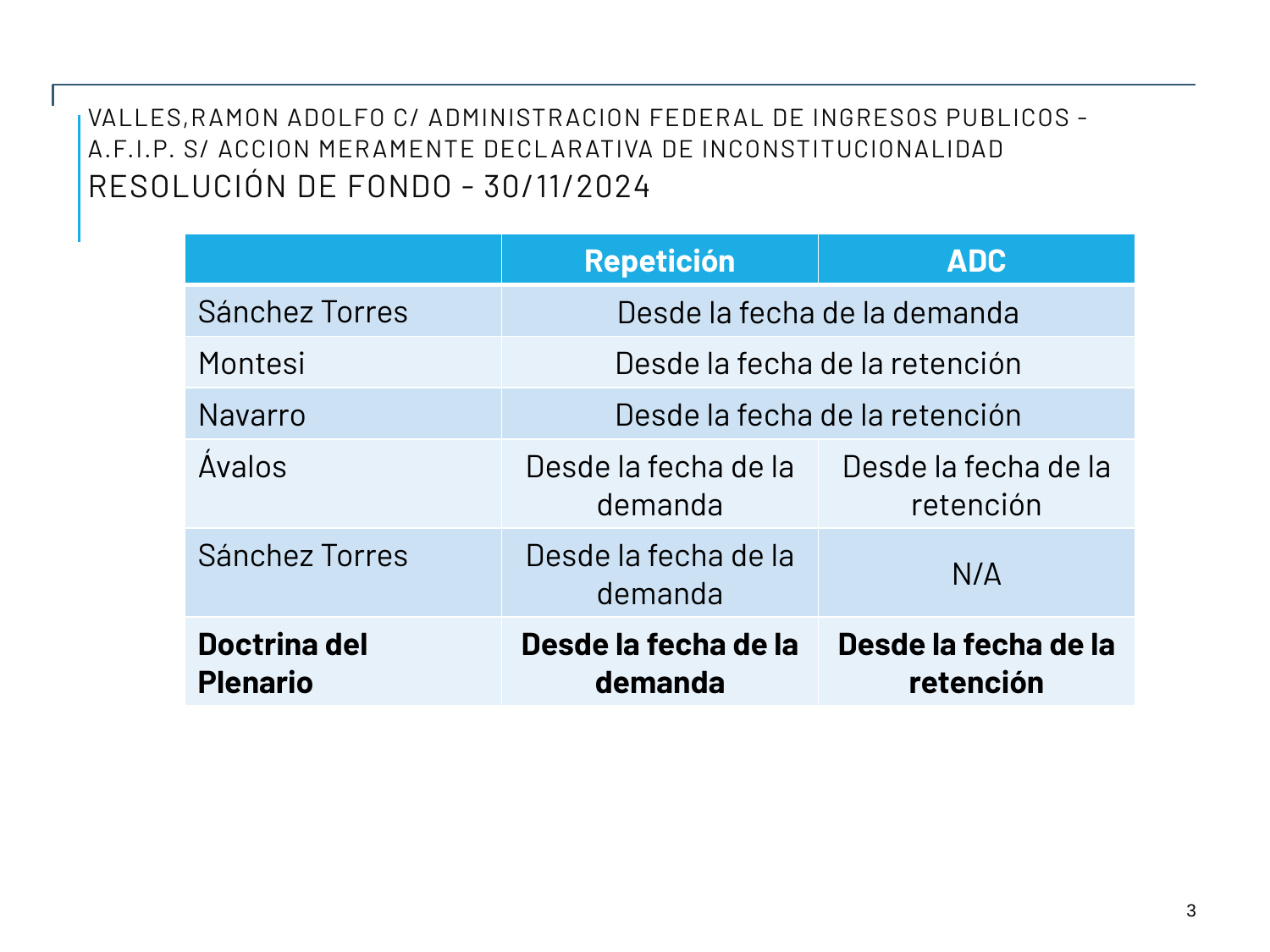

# VALLES,RAMON ADOLFO C/ ADMINISTRACION FEDERAL DE INGRESOS PUBLICOS - A.F.I.P. S/ ACCION MERAMENTE DECLARATIVA DE INCONSTITUCIONALIDAD Resolución de FONDO - 30/11/2024
|  | Repetición | ADC |
| --- | --- | --- |
| Sánchez Torres | Desde la fecha de la demanda |  |
| Montesi | Desde la fecha de la retención |  |
| Navarro | Desde la fecha de la retención |  |
| Ávalos | Desde la fecha de la demanda | Desde la fecha de la retención |
| Sánchez Torres | Desde la fecha de la demanda | N/A |
| Doctrina del Plenario | Desde la fecha de la demanda | Desde la fecha de la retención |
3